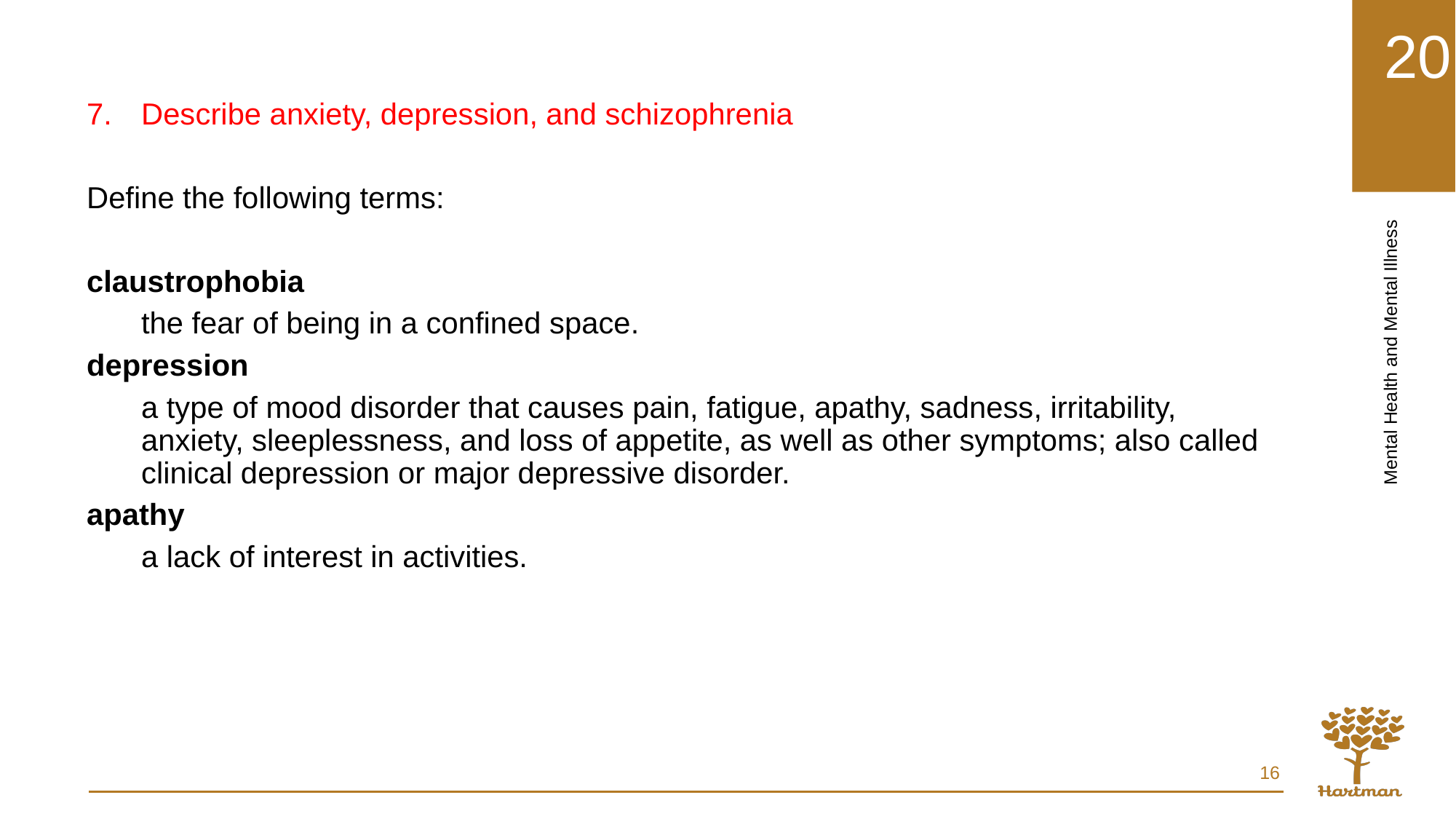

Describe anxiety, depression, and schizophrenia

Define the following terms:

claustrophobia
the fear of being in a confined space.
depression
a type of mood disorder that causes pain, fatigue, apathy, sadness, irritability, anxiety, sleeplessness, and loss of appetite, as well as other symptoms; also called clinical depression or major depressive disorder.
apathy
a lack of interest in activities.

16